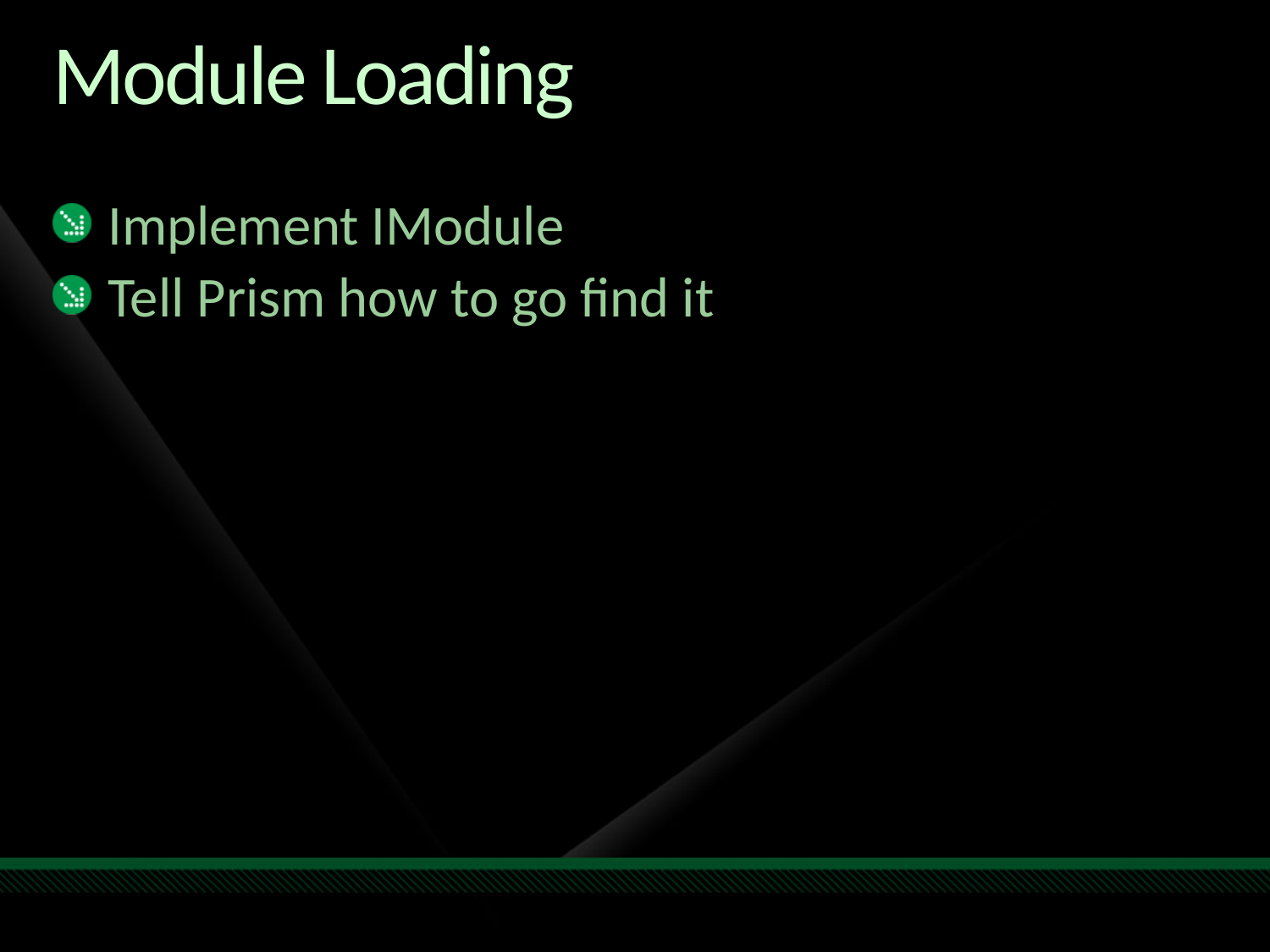

# Module Loading
Implement IModule
Tell Prism how to go find it